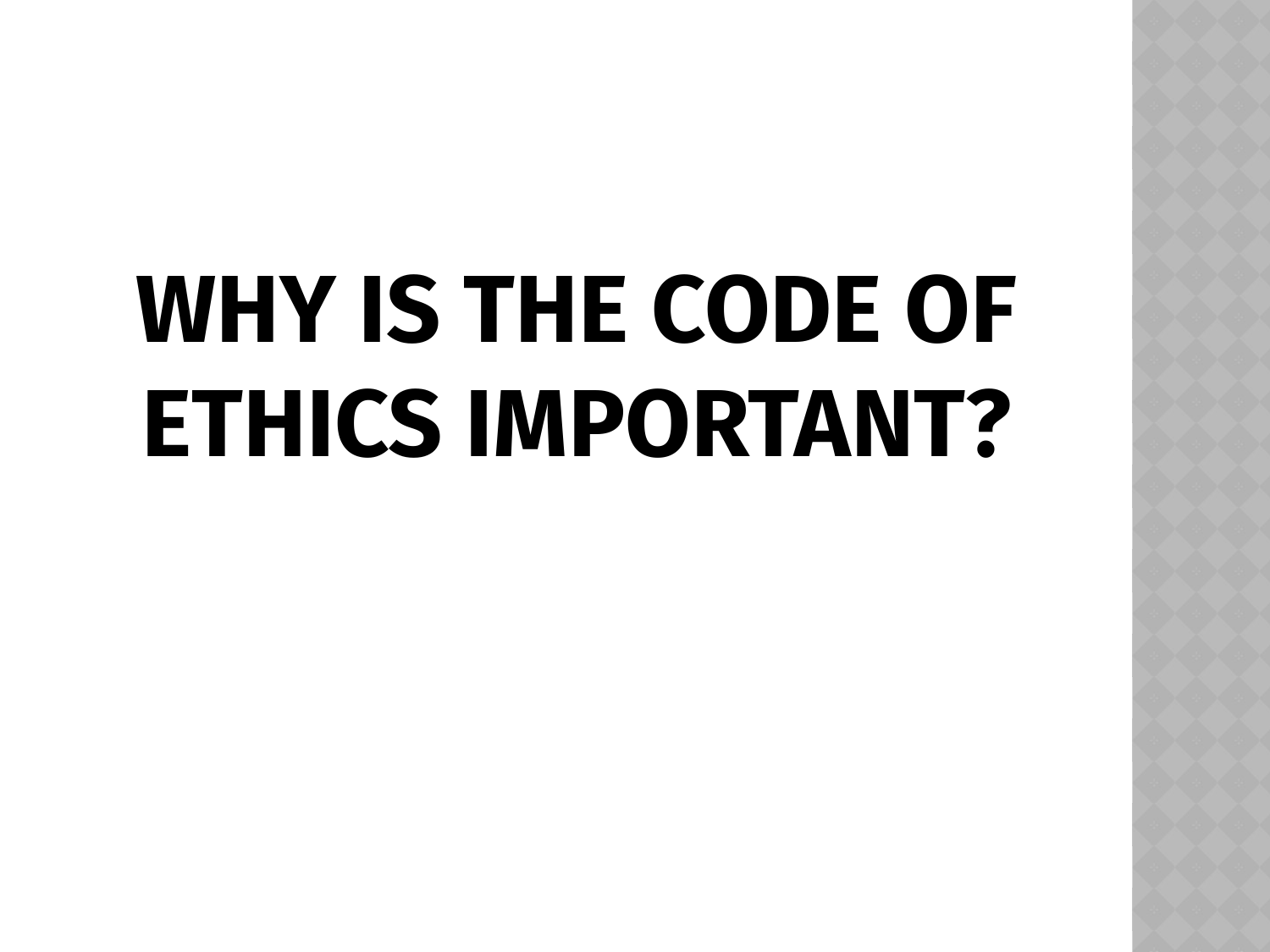

# Why is the code of ethics important?